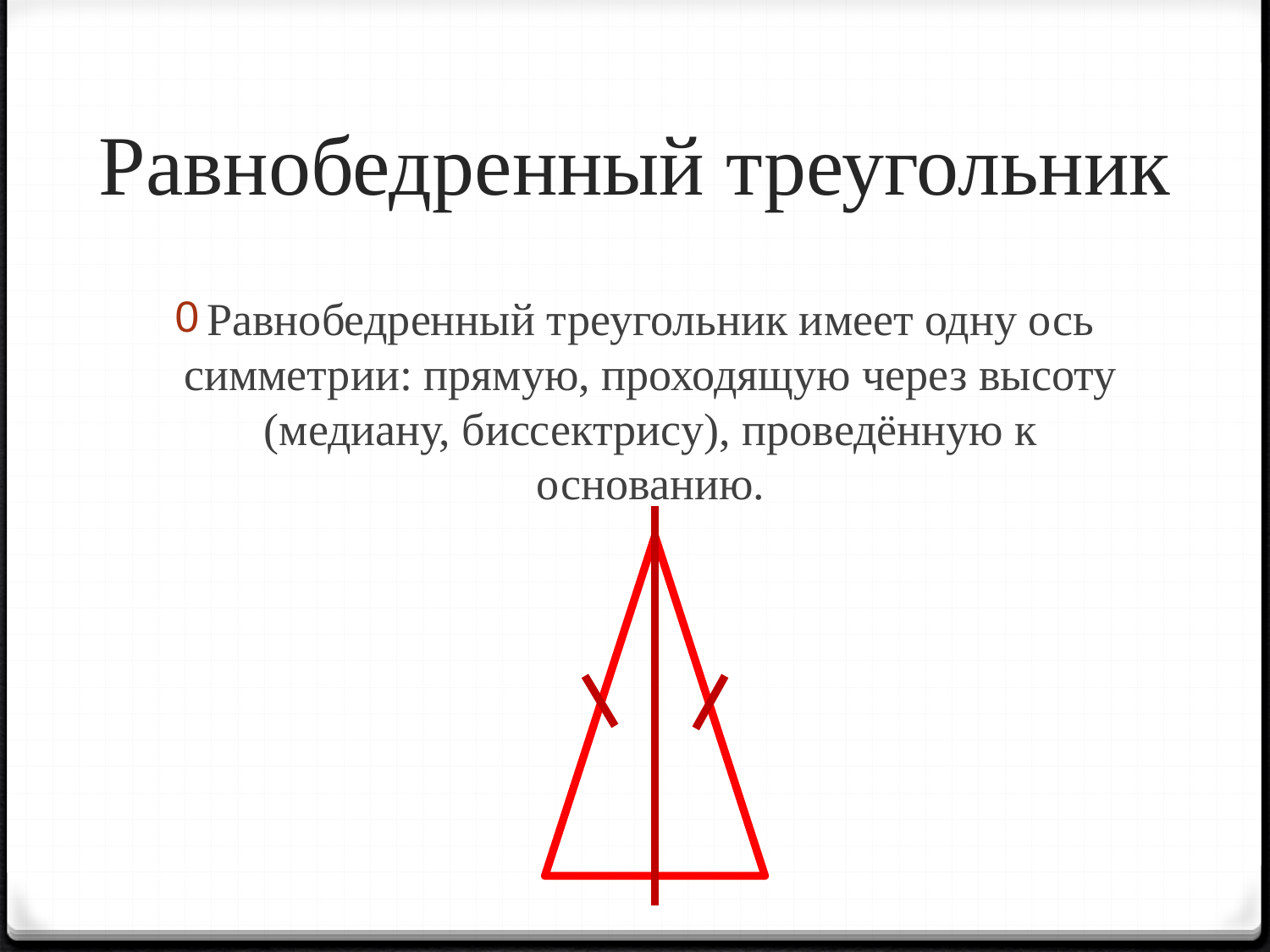

# Равнобедренный треугольник
Равнобедренный треугольник имеет одну ось симметрии: прямую, проходящую через высоту (медиану, биссектрису), проведённую к основанию.